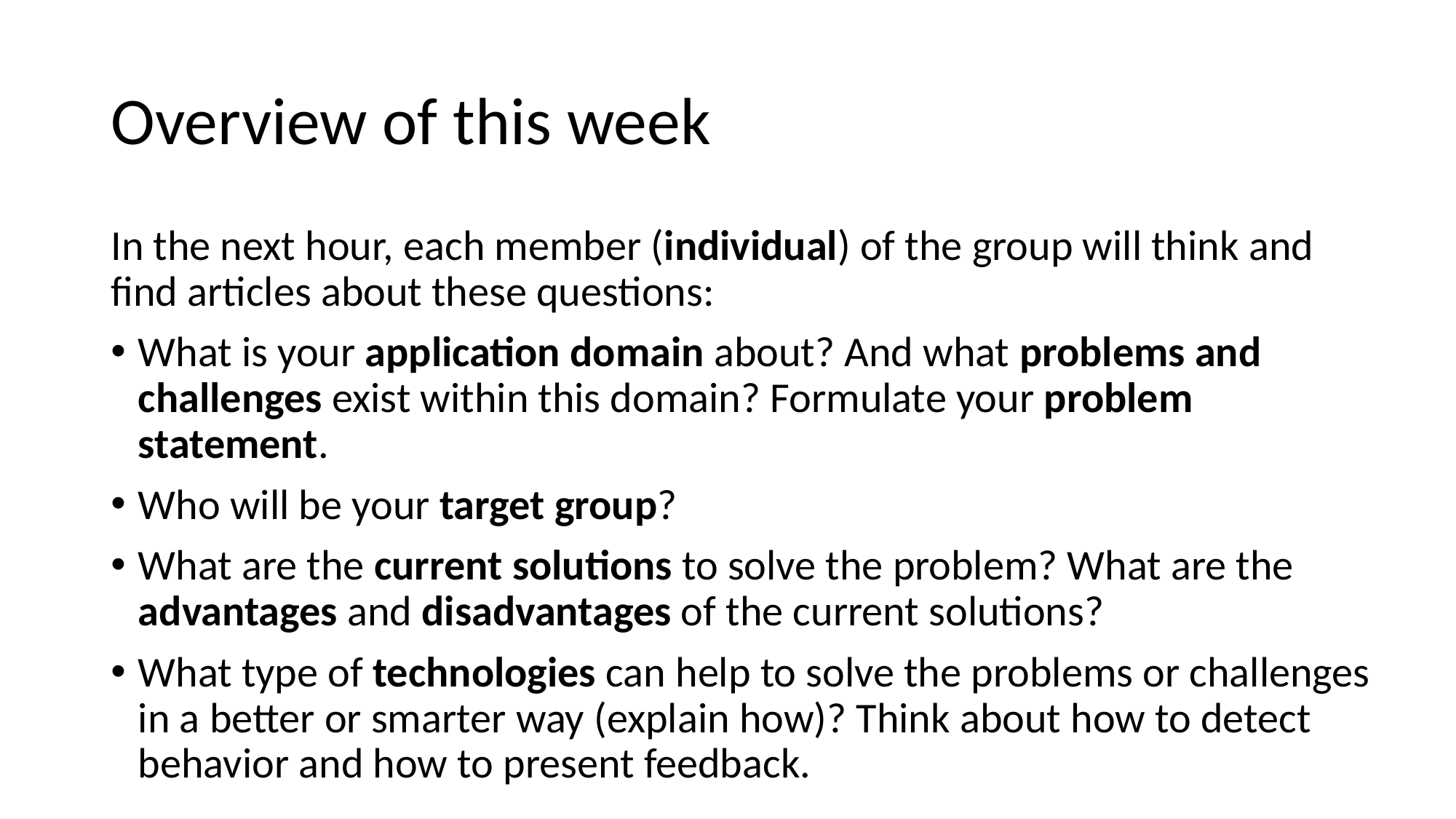

# Overview of this week
In the next hour, each member (individual) of the group will think and find articles about these questions:
What is your application domain about? And what problems and challenges exist within this domain? Formulate your problem statement.
Who will be your target group?
What are the current solutions to solve the problem? What are the advantages and disadvantages of the current solutions?
What type of technologies can help to solve the problems or challenges in a better or smarter way (explain how)? Think about how to detect behavior and how to present feedback.